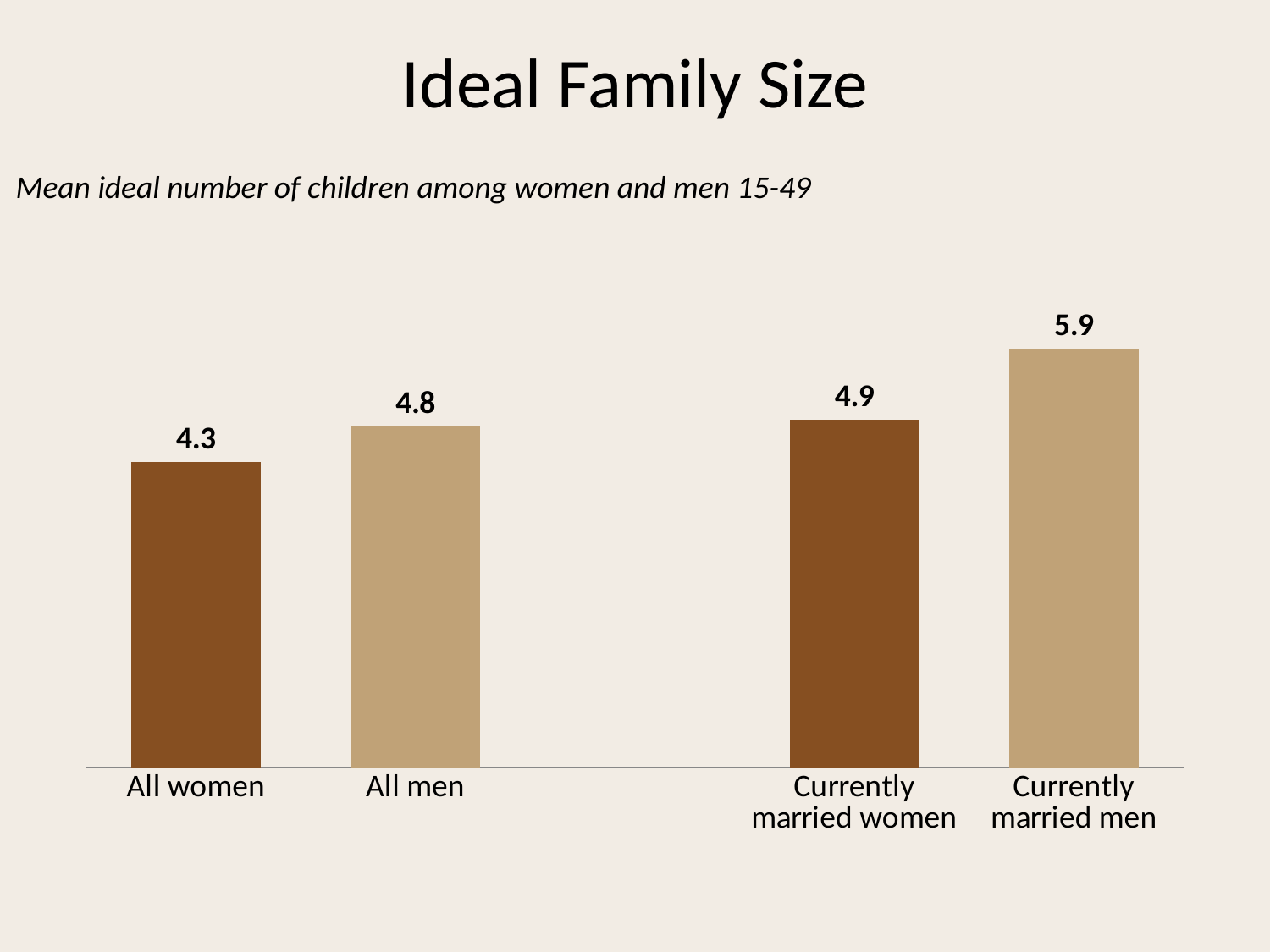

# Ideal Family Size
Mean ideal number of children among women and men 15-49

### Chart

| Category | Series 1 |
|---|---|
| All women | 4.3 |
| All men | 4.8 |
|  | None |
| Currently married women | 4.9 |
| Currently married men | 5.9 |